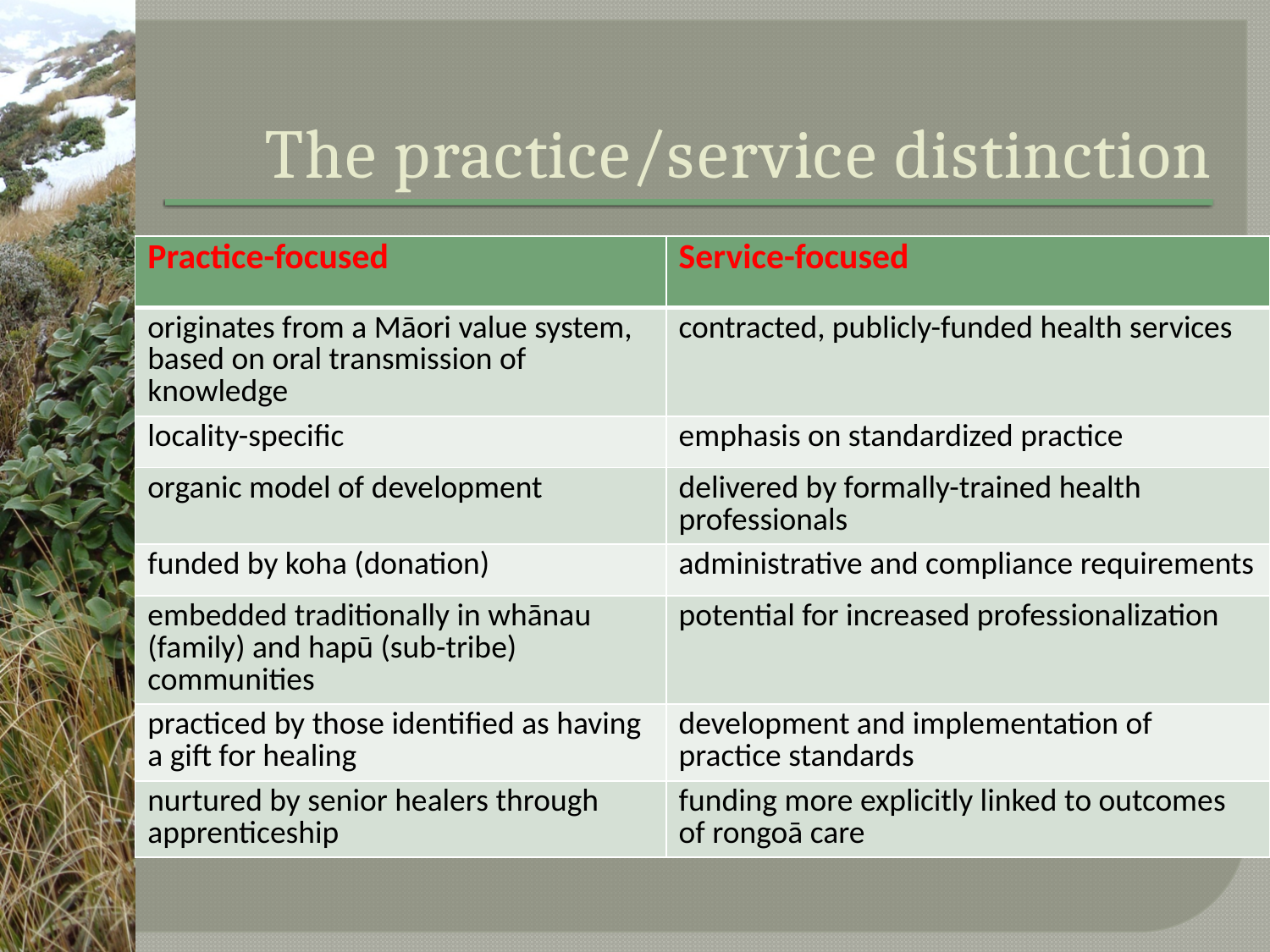

# The practice/service distinction
| Practice-focused | Service-focused |
| --- | --- |
| originates from a Māori value system, based on oral transmission of knowledge | contracted, publicly-funded health services |
| locality-specific | emphasis on standardized practice |
| organic model of development | delivered by formally-trained health professionals |
| funded by koha (donation) | administrative and compliance requirements |
| embedded traditionally in whānau (family) and hapū (sub-tribe) communities | potential for increased professionalization |
| practiced by those identified as having a gift for healing | development and implementation of practice standards |
| nurtured by senior healers through apprenticeship | funding more explicitly linked to outcomes of rongoā care |